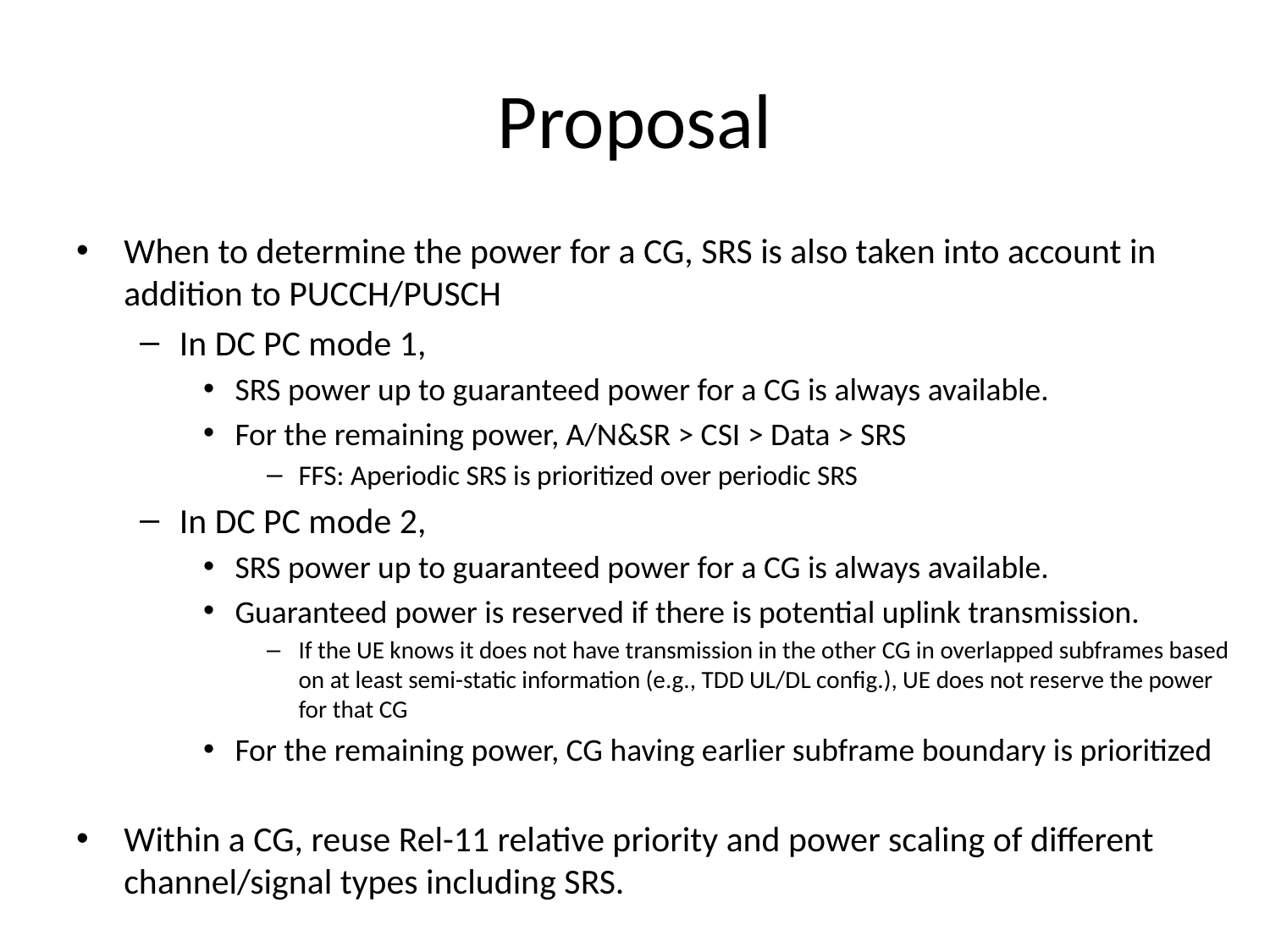

# Proposal
When to determine the power for a CG, SRS is also taken into account in addition to PUCCH/PUSCH
In DC PC mode 1,
SRS power up to guaranteed power for a CG is always available.
For the remaining power, A/N&SR > CSI > Data > SRS
FFS: Aperiodic SRS is prioritized over periodic SRS
In DC PC mode 2,
SRS power up to guaranteed power for a CG is always available.
Guaranteed power is reserved if there is potential uplink transmission.
If the UE knows it does not have transmission in the other CG in overlapped subframes based on at least semi-static information (e.g., TDD UL/DL config.), UE does not reserve the power for that CG
For the remaining power, CG having earlier subframe boundary is prioritized

Within a CG, reuse Rel-11 relative priority and power scaling of different channel/signal types including SRS.